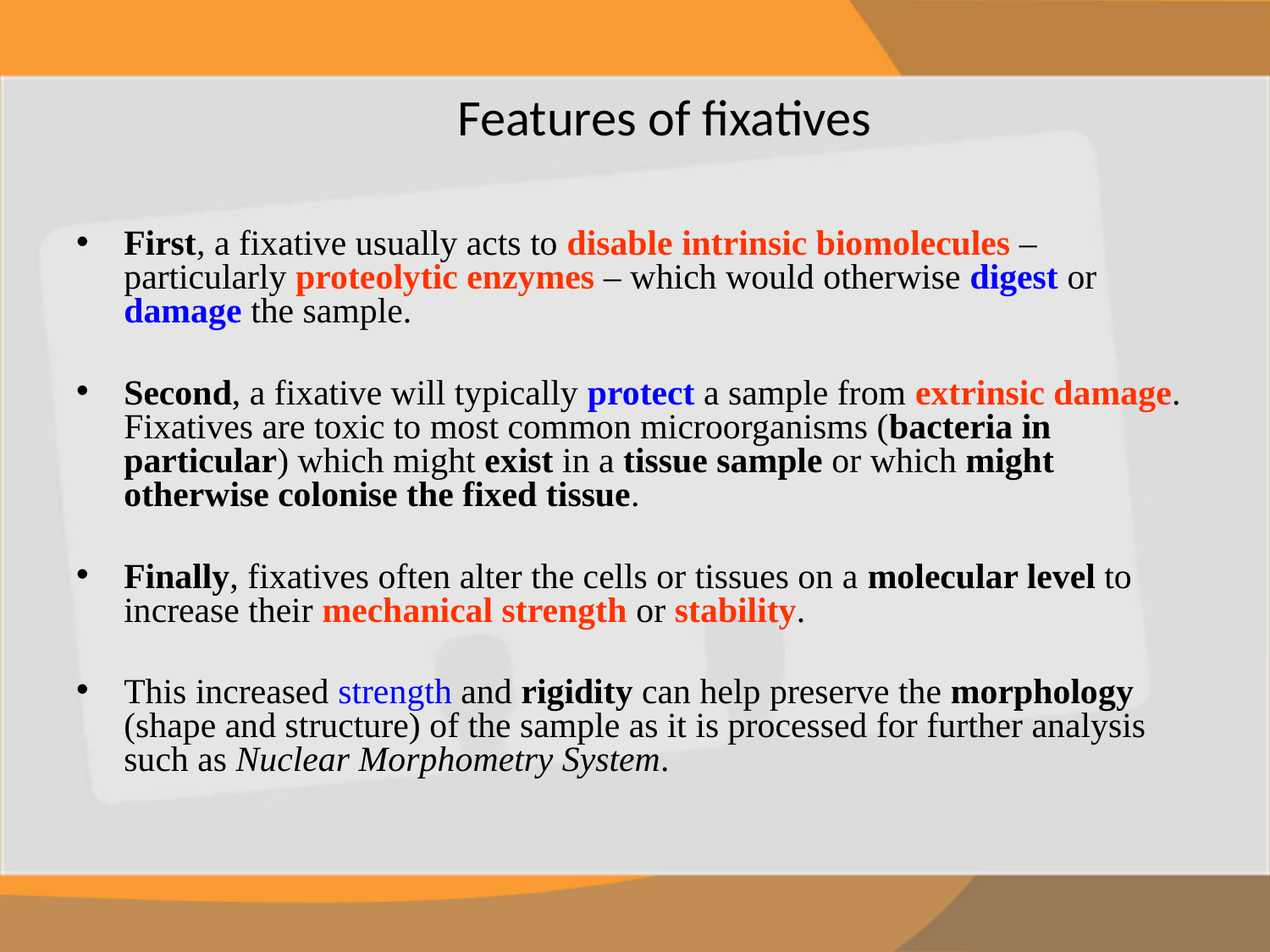

# Features of fixatives
First, a fixative usually acts to disable intrinsic biomolecules – particularly proteolytic enzymes – which would otherwise digest or damage the sample.

Second, a fixative will typically protect a sample from extrinsic damage. Fixatives are toxic to most common microorganisms (bacteria in particular) which might exist in a tissue sample or which might otherwise colonise the fixed tissue.

Finally, fixatives often alter the cells or tissues on a molecular level to increase their mechanical strength or stability.

This increased strength and rigidity can help preserve the morphology (shape and structure) of the sample as it is processed for further analysis such as Nuclear Morphometry System.